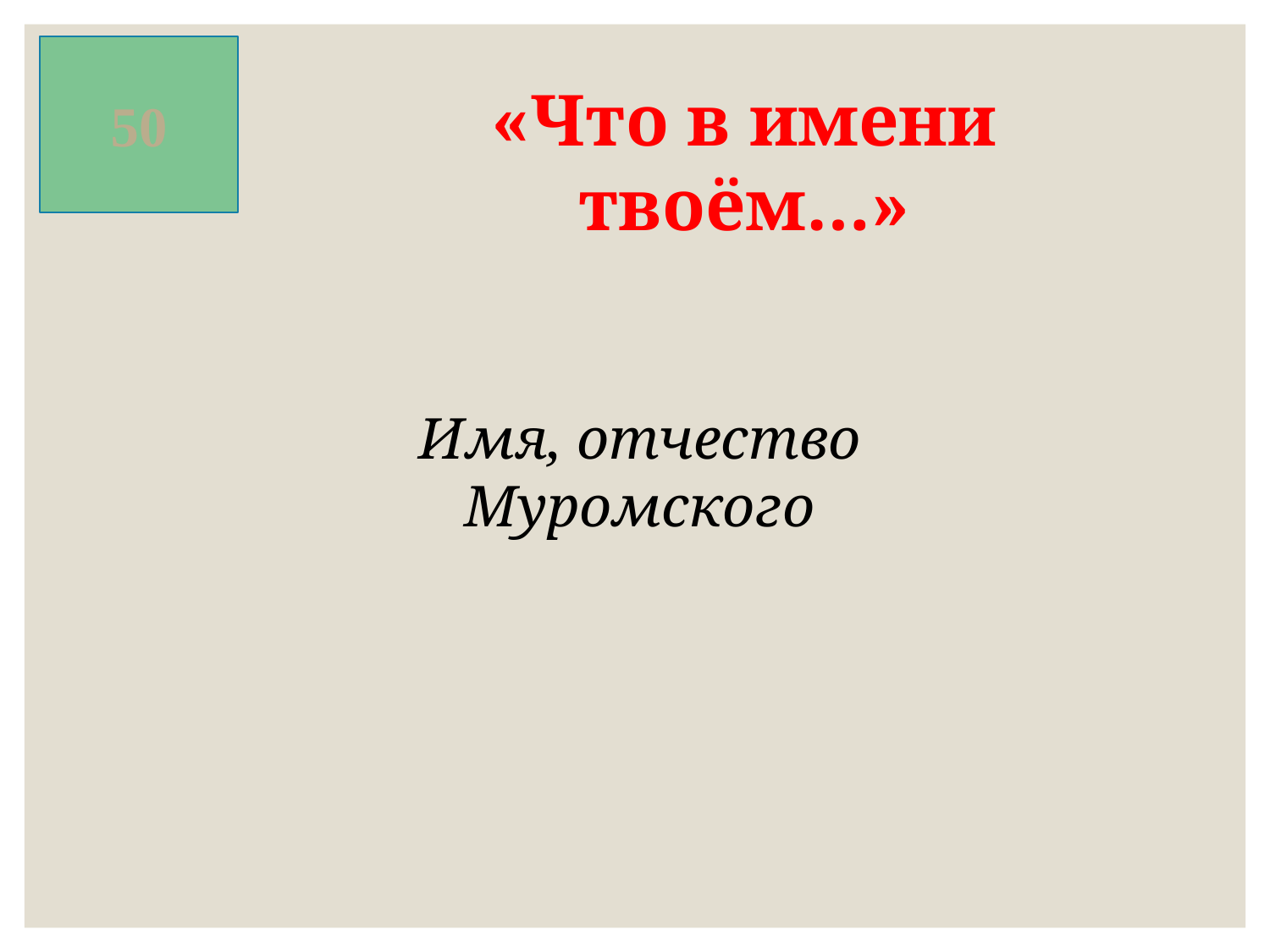

50
«Что в имени твоём…»
Имя, отчество Муромского